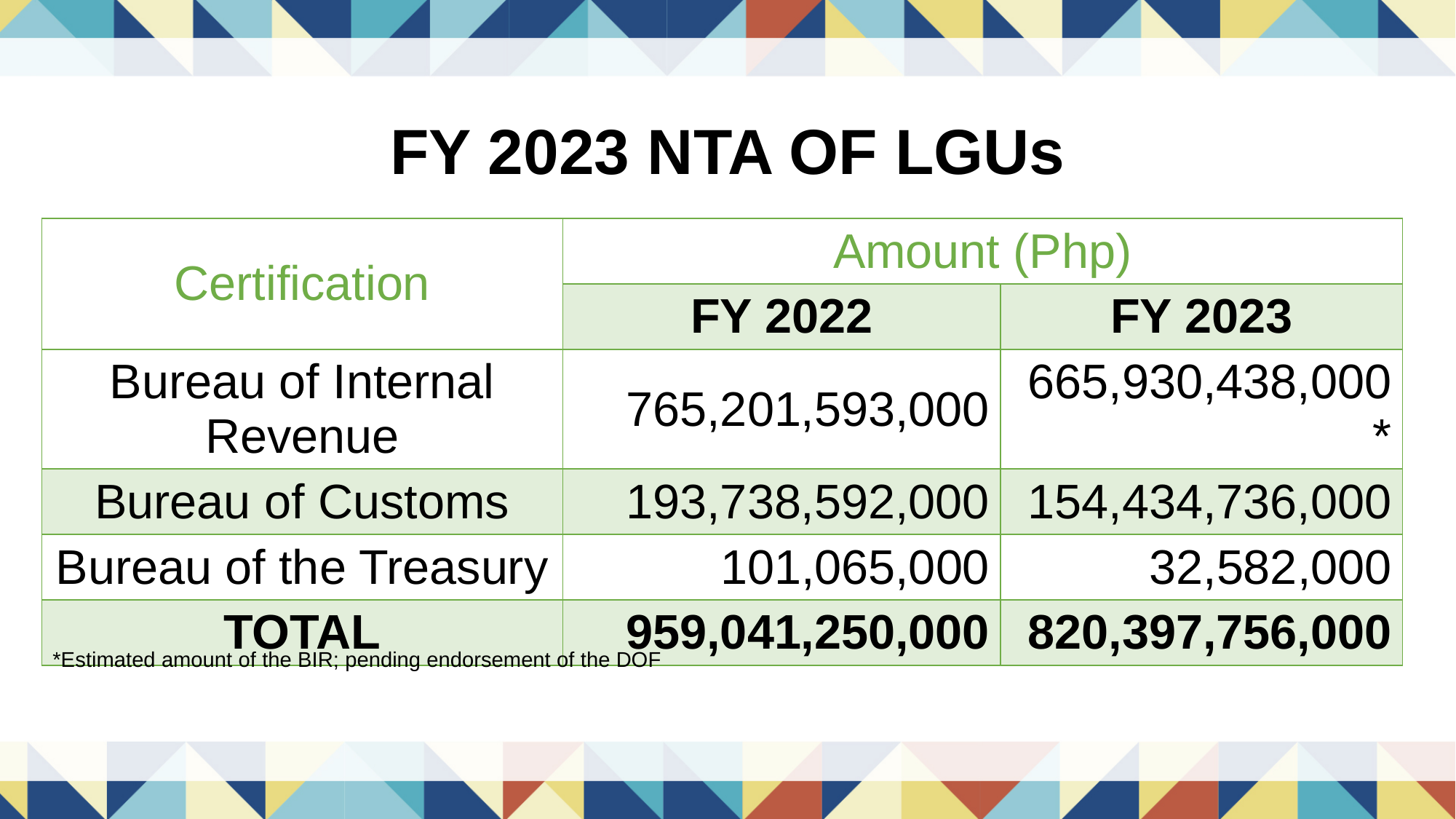

FY 2023 NTA OF LGUs
| Certification | Amount (Php) |  |
| --- | --- | --- |
|  | FY 2022 | FY 2023 |
| Bureau of Internal Revenue | 765,201,593,000 | 665,930,438,000\* |
| Bureau of Customs | 193,738,592,000 | 154,434,736,000 |
| Bureau of the Treasury | 101,065,000 | 32,582,000 |
| TOTAL | 959,041,250,000 | 820,397,756,000 |
*Estimated amount of the BIR; pending endorsement of the DOF